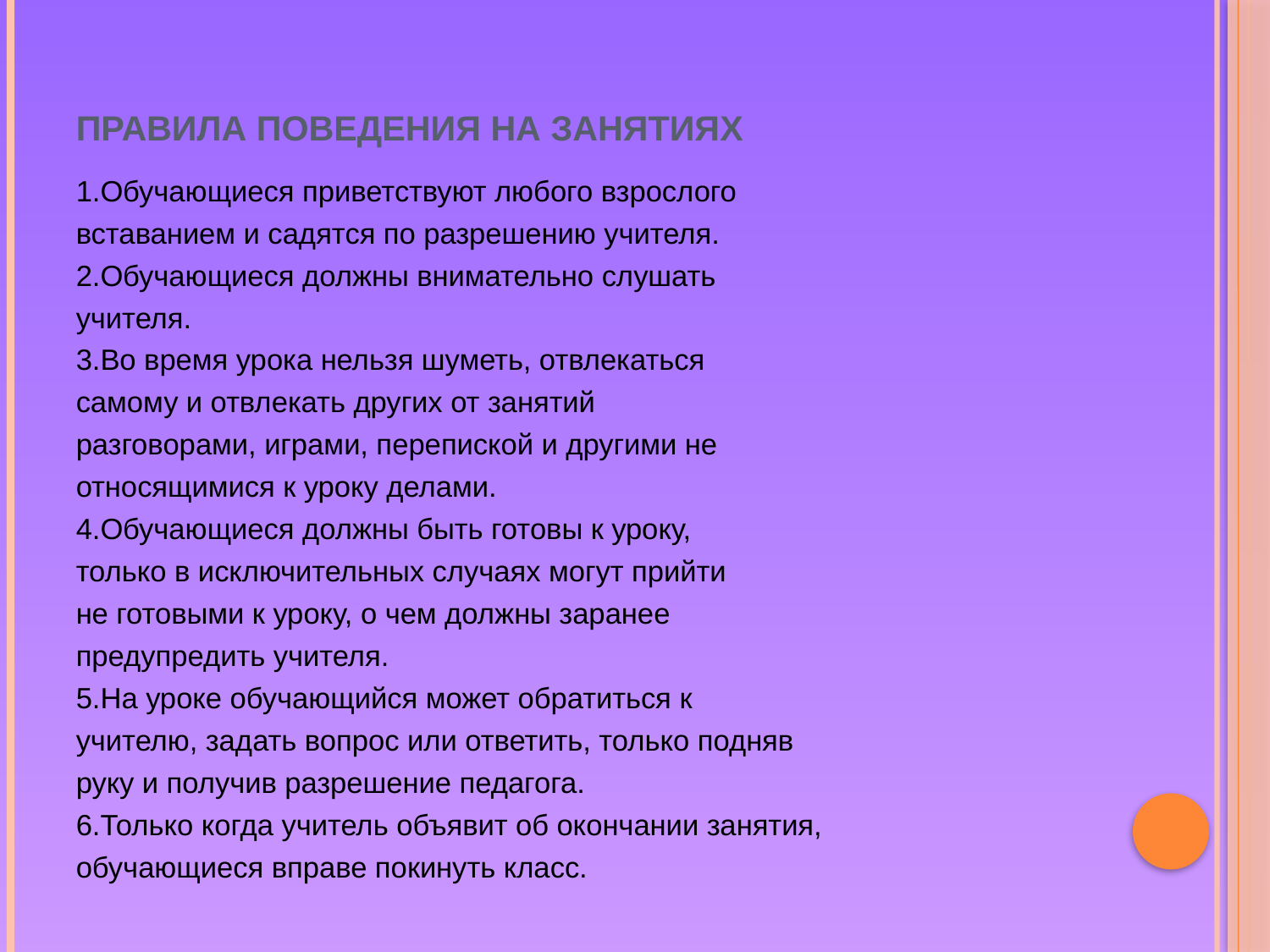

# Правила поведения на занятиях
1.Обучающиеся приветствуют любого взрослого
вставанием и садятся по разрешению учителя.
2.Обучающиеся должны внимательно слушать
учителя.
3.Во время урока нельзя шуметь, отвлекаться
самому и отвлекать других от занятий
разговорами, играми, перепиской и другими не
относящимися к уроку делами.
4.Обучающиеся должны быть готовы к уроку,
только в исключительных случаях могут прийти
не готовыми к уроку, о чем должны заранее
предупредить учителя.
5.На уроке обучающийся может обратиться к
учителю, задать вопрос или ответить, только подняв
руку и получив разрешение педагога.
6.Только когда учитель объявит об окончании занятия,
обучающиеся вправе покинуть класс.